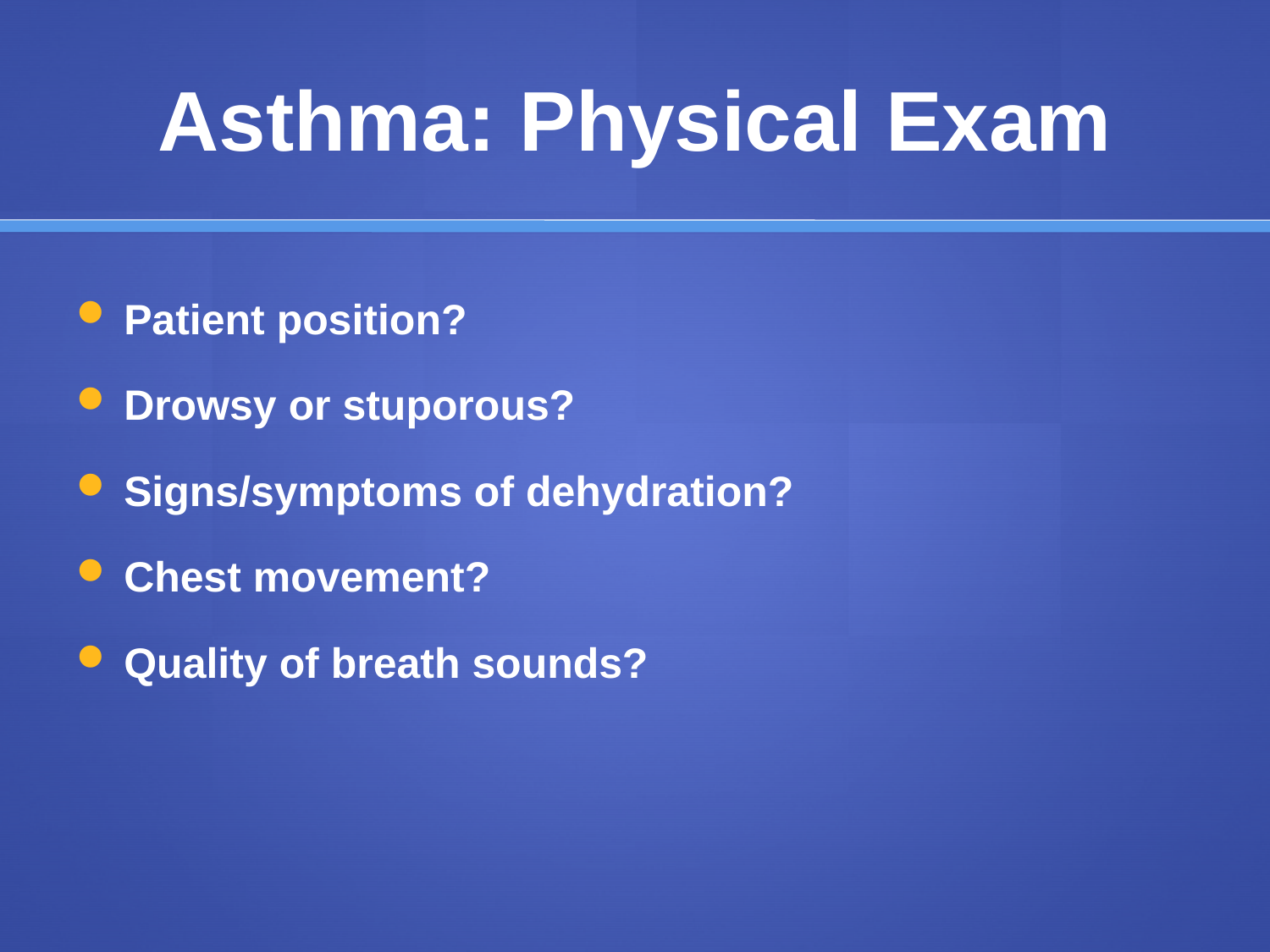

# Asthma: Physical Exam
Patient position?
Drowsy or stuporous?
Signs/symptoms of dehydration?
Chest movement?
Quality of breath sounds?